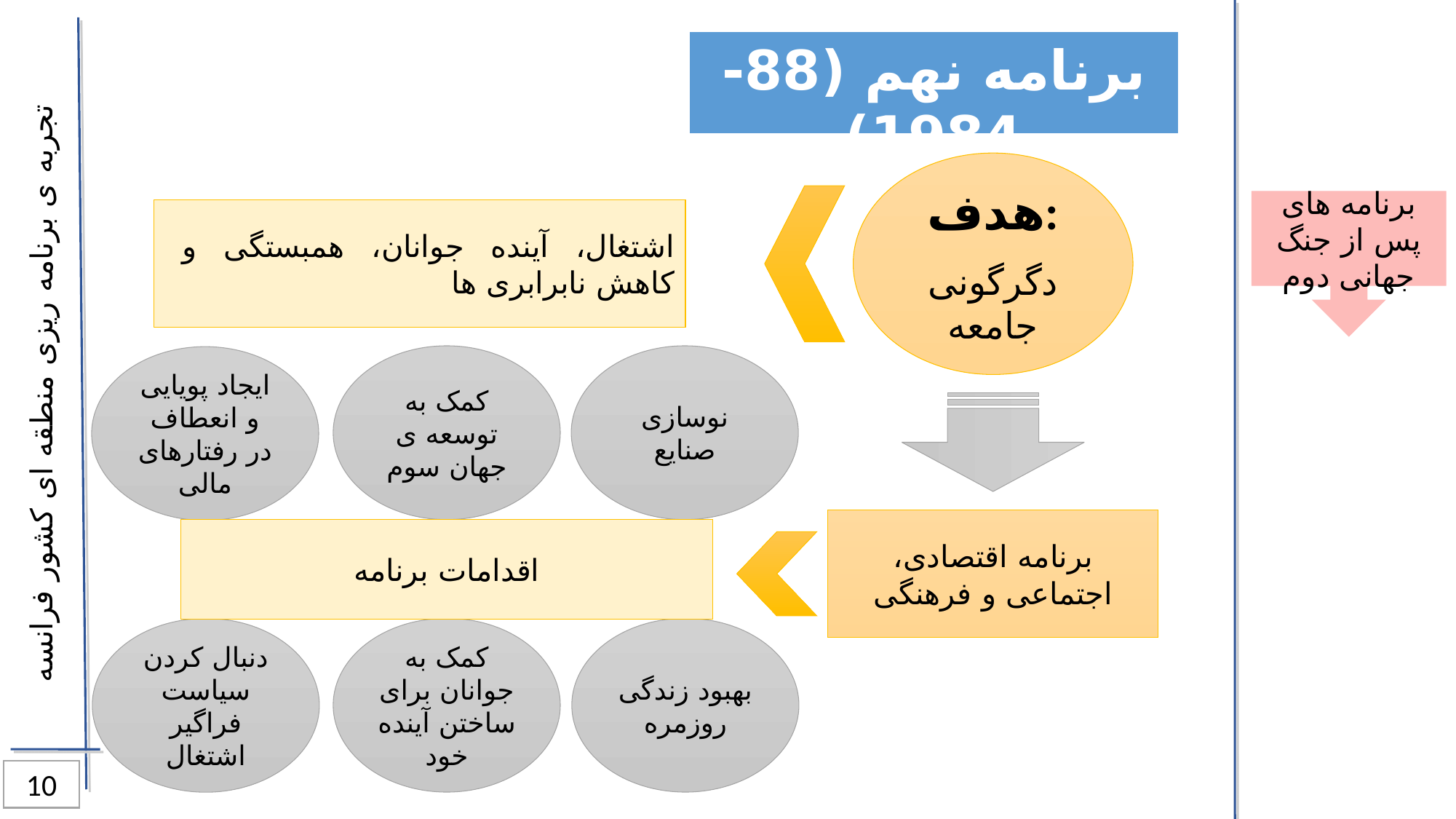

برنامه نهم (88-1984)
هدف:

دگرگونی جامعه

برنامه های پس از جنگ جهانی دوم
اشتغال، آینده جوانان، همبستگی و کاهش نابرابری ها
کمک به توسعه ی جهان سوم
نوسازی صنایع
ایجاد پویایی و انعطاف در رفتارهای مالی

تجربه ی برنامه ریزی منطقه ای کشور فرانسه
برنامه اقتصادی، اجتماعی و فرهنگی
اقدامات برنامه

کمک به جوانان برای ساختن آینده خود
بهبود زندگی روزمره
دنبال کردن سیاست فراگیر اشتغال

10